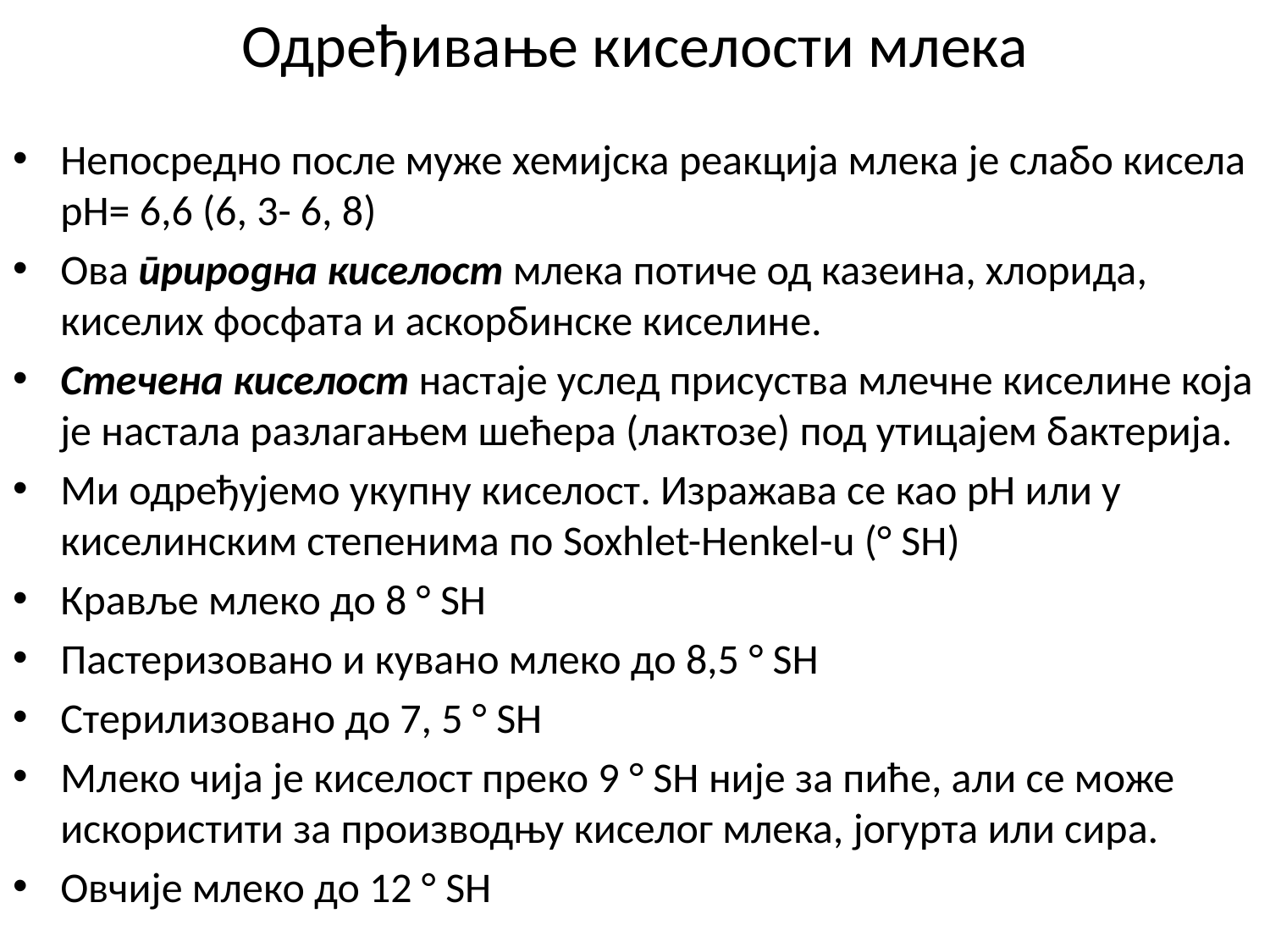

# Одређивање киселости млека
Непосредно после муже хемијска реакција млека је слабо кисела pH= 6,6 (6, 3- 6, 8)
Ова природна киселост млека потиче од казеина, хлорида, киселих фосфата и аскорбинске киселине.
Стечена киселост настаје услед присуства млечне киселине која је настала разлагањем шећера (лактозе) под утицајем бактерија.
Ми одређујемо укупну киселост. Изражава се као pH или у киселинским степенима по Soxhlet-Henkel-u (° SH)
Кравље млеко до 8 ° SH
Пастеризовано и кувано млеко до 8,5 ° SH
Стерилизовано до 7, 5 ° SH
Млеко чија је киселост преко 9 ° SH није за пиће, али се може искористити за производњу киселог млека, јогурта или сира.
Овчије млеко до 12 ° SH